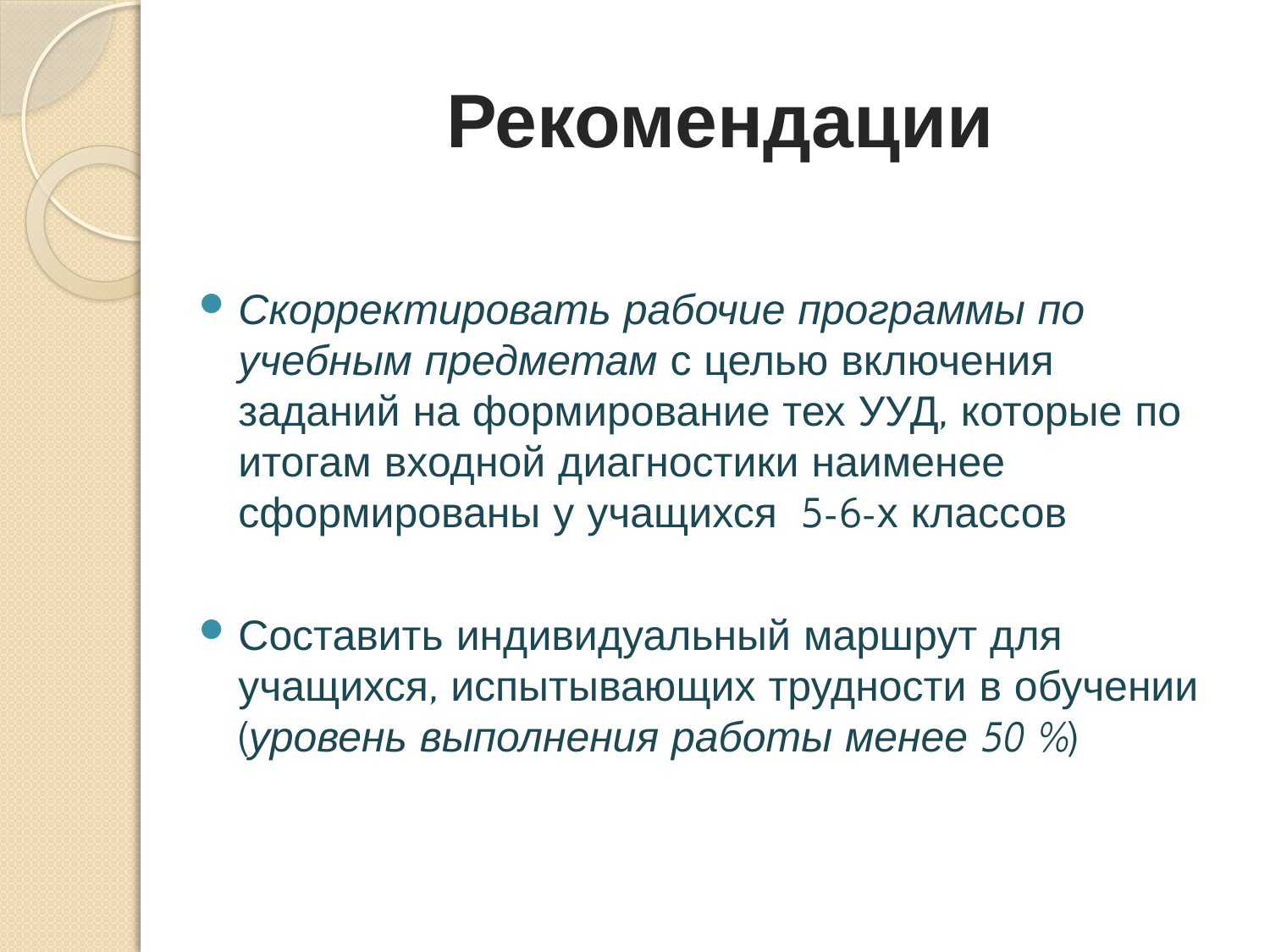

# Рекомендации
Скорректировать рабочие программы по учебным предметам с целью включения заданий на формирование тех УУД, которые по итогам входной диагностики наименее сформированы у учащихся  5-6-х классов

Составить индивидуальный маршрут для учащихся, испытывающих трудности в обучении (уровень выполнения работы менее 50 %)